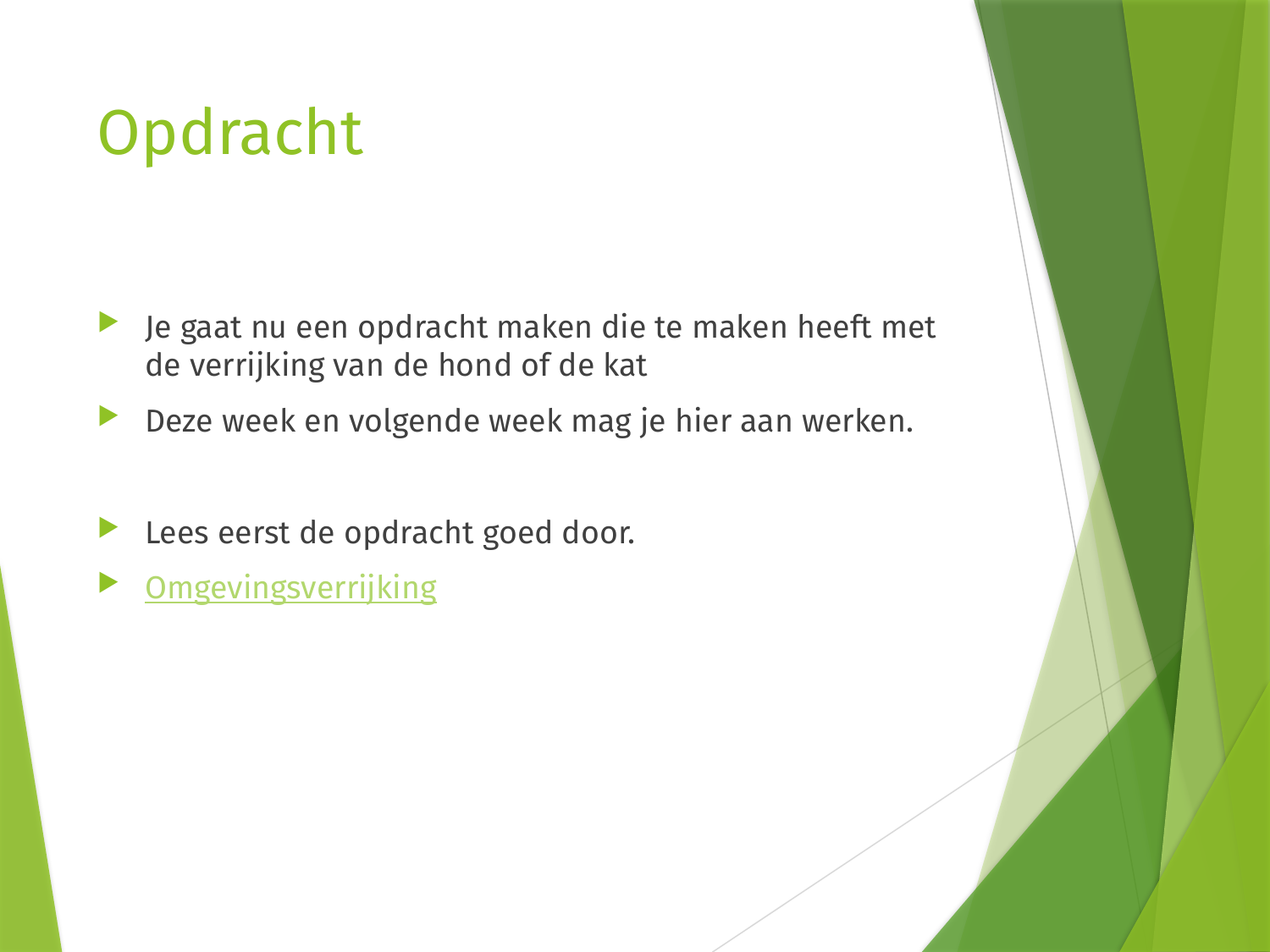

# Opdracht
Je gaat nu een opdracht maken die te maken heeft met de verrijking van de hond of de kat
Deze week en volgende week mag je hier aan werken.

Lees eerst de opdracht goed door.
Omgevingsverrijking